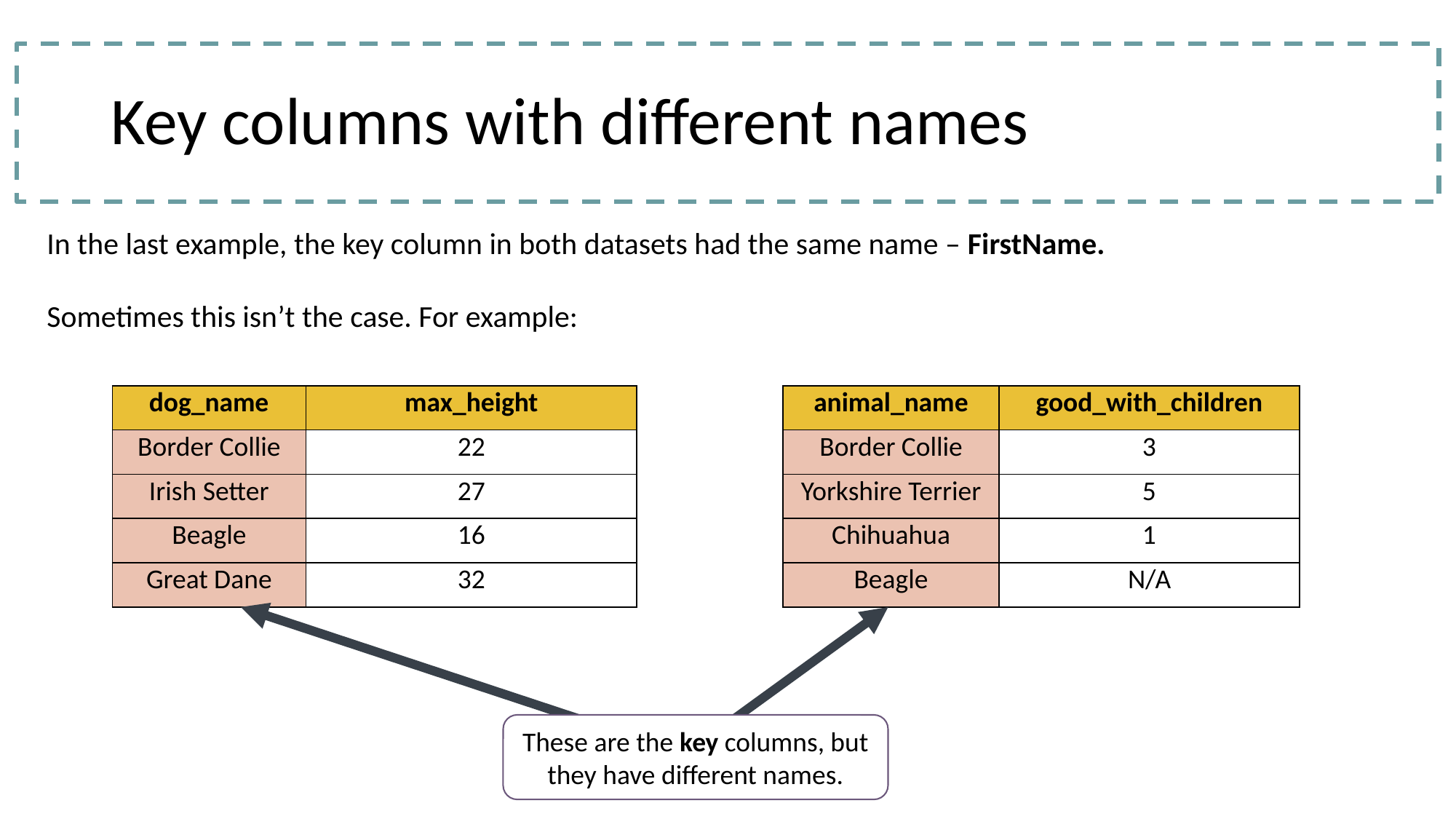

# Key columns with different names
In the last example, the key column in both datasets had the same name – FirstName.

Sometimes this isn’t the case. For example:
| dog\_name | max\_height |
| --- | --- |
| Border Collie | 22 |
| Irish Setter | 27 |
| Beagle | 16 |
| Great Dane | 32 |
| animal\_name | good\_with\_children |
| --- | --- |
| Border Collie | 3 |
| Yorkshire Terrier | 5 |
| Chihuahua | 1 |
| Beagle | N/A |
These are the key columns, but they have different names.